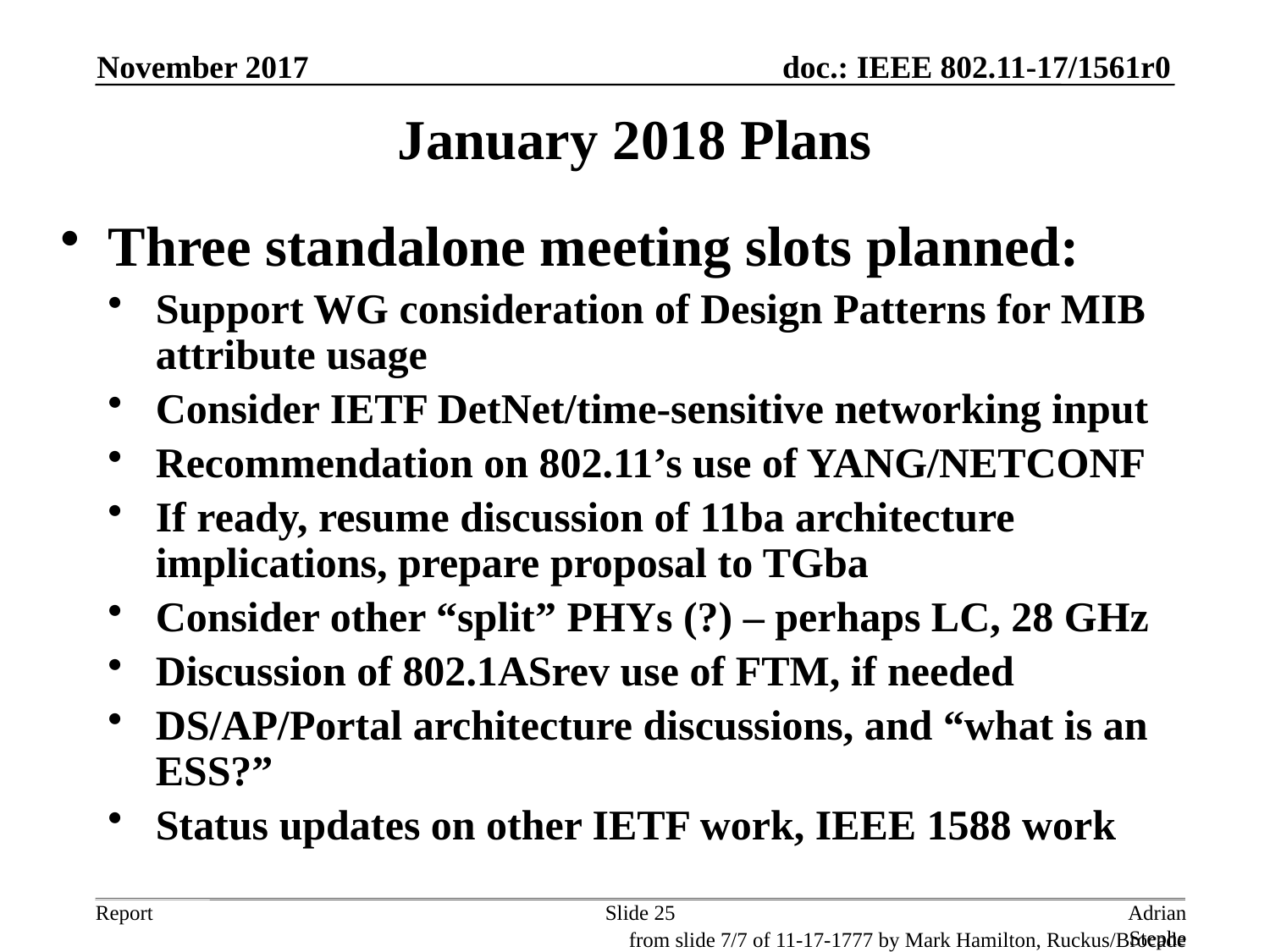

November 2017
# January 2018 Plans
Three standalone meeting slots planned:
Support WG consideration of Design Patterns for MIB attribute usage
Consider IETF DetNet/time-sensitive networking input
Recommendation on 802.11’s use of YANG/NETCONF
If ready, resume discussion of 11ba architecture implications, prepare proposal to TGba
Consider other “split” PHYs (?) – perhaps LC, 28 GHz
Discussion of 802.1ASrev use of FTM, if needed
DS/AP/Portal architecture discussions, and “what is an ESS?”
Status updates on other IETF work, IEEE 1588 work
Slide 25
Adrian Stephens, Intel Corporation
from slide 7/7 of 11-17-1777 by Mark Hamilton, Ruckus/Brocade